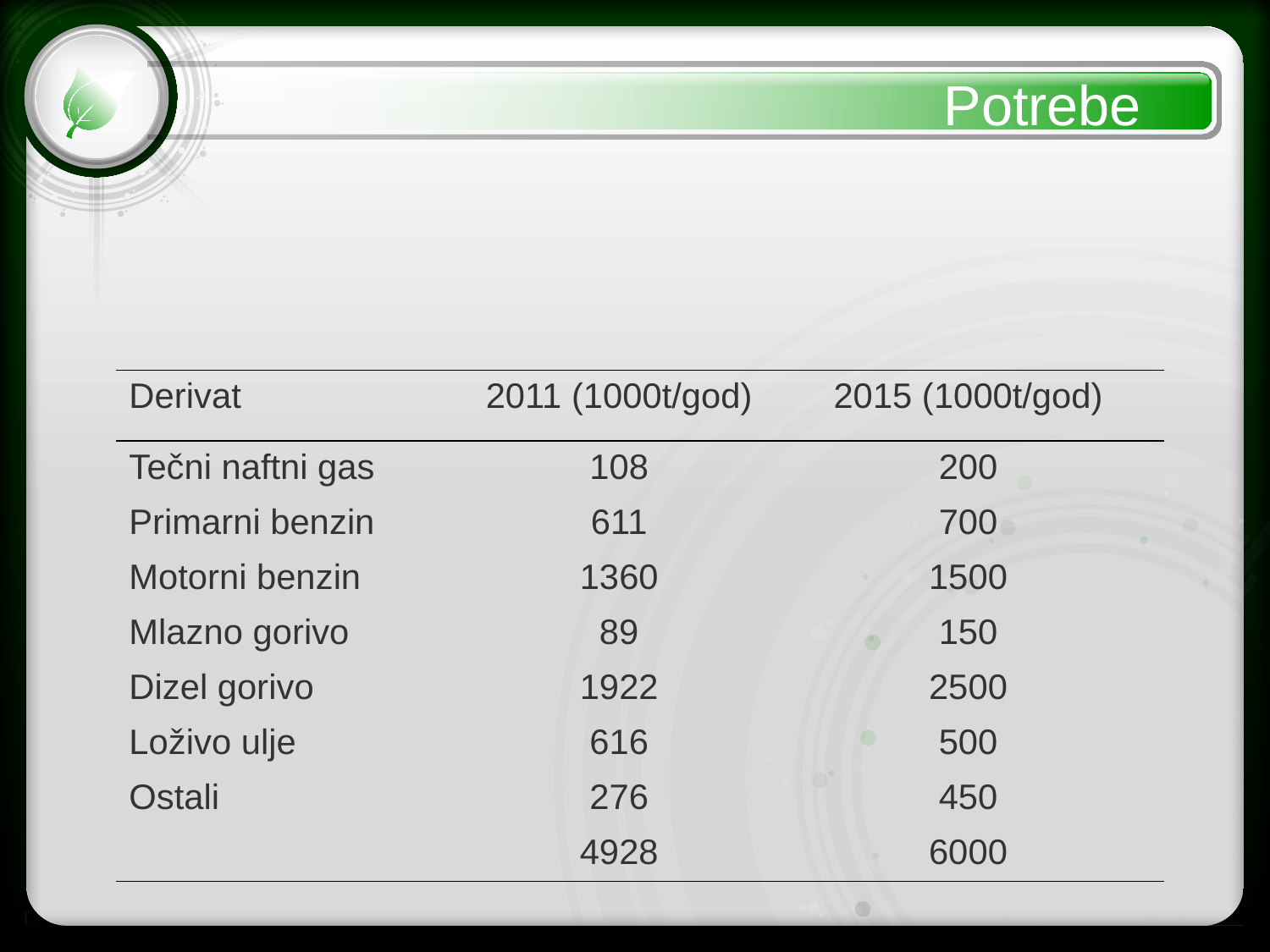

Potrebe
| Derivat | 2011 (1000t/god) | 2015 (1000t/god) |
| --- | --- | --- |
| Tečni naftni gas | 108 | 200 |
| Primarni benzin | 611 | 700 |
| Motorni benzin | 1360 | 1500 |
| Mlazno gorivo | 89 | 150 |
| Dizel gorivo | 1922 | 2500 |
| Loživo ulje | 616 | 500 |
| Ostali | 276 | 450 |
|  | 4928 | 6000 |